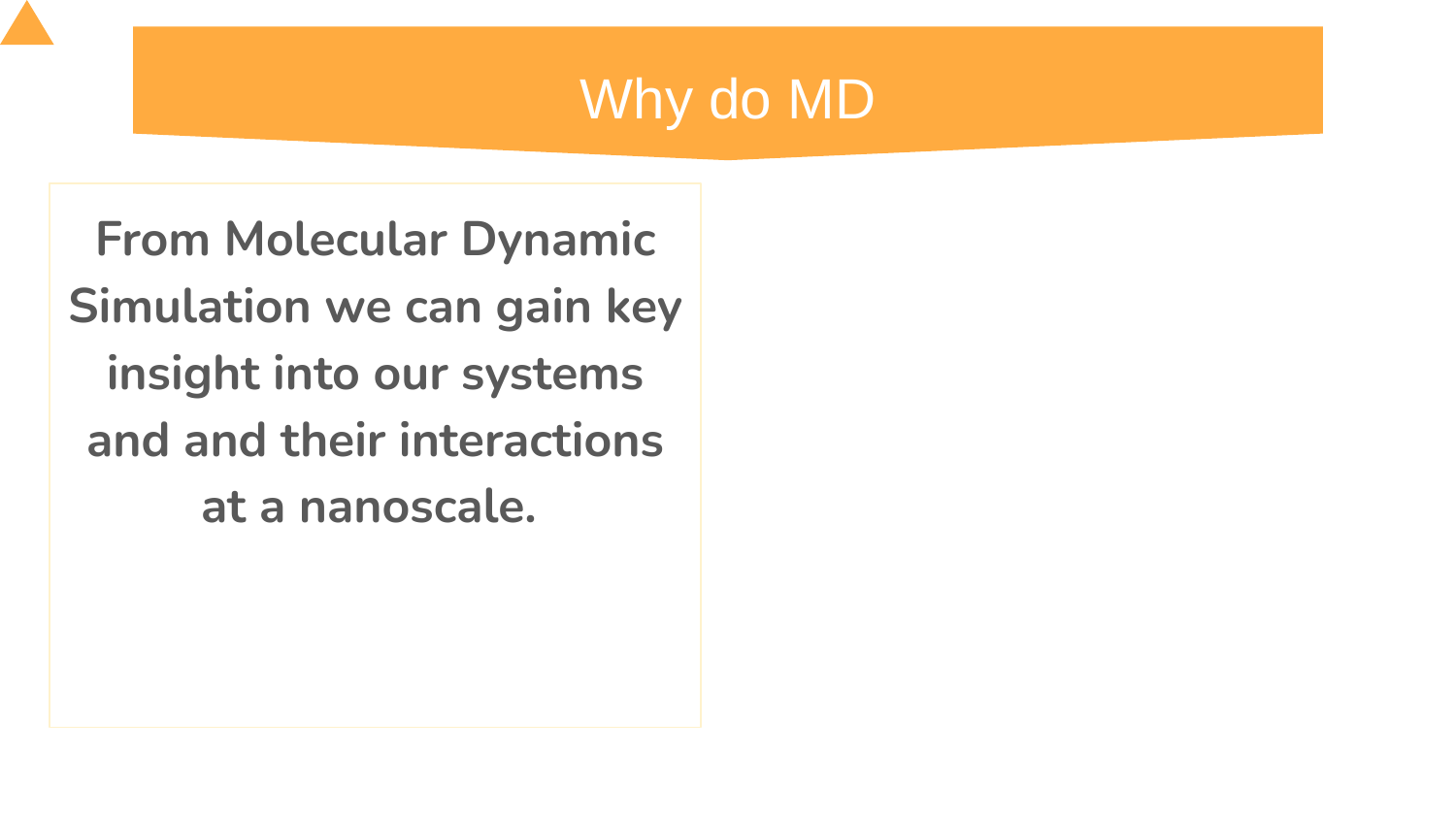

# Why do MD
From Molecular Dynamic Simulation we can gain key insight into our systems and and their interactions at a nanoscale.